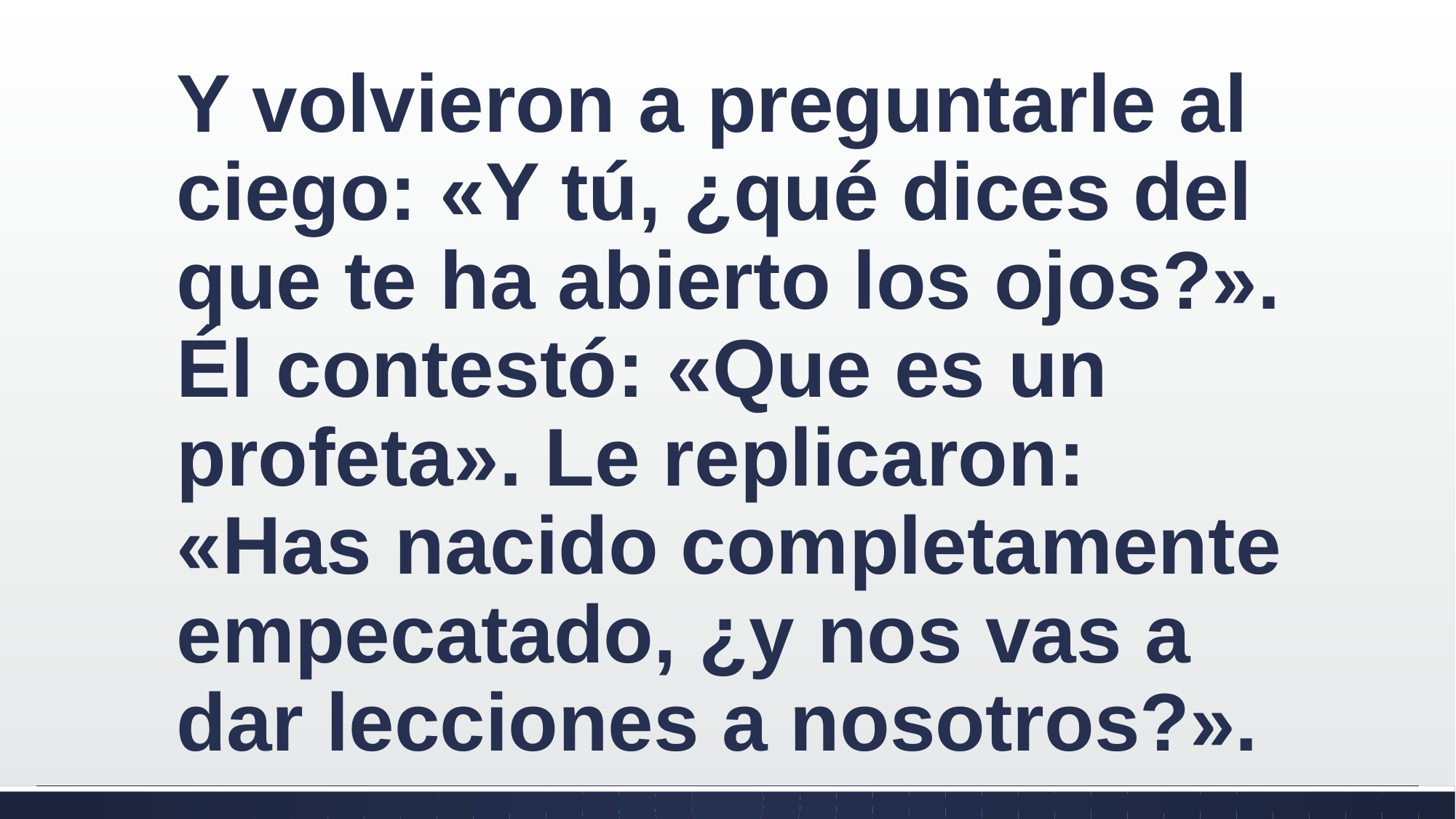

#
Y volvieron a preguntarle al ciego: «Y tú, ¿qué dices del que te ha abierto los ojos?». Él contestó: «Que es un profeta». Le replicaron: «Has nacido completamente empecatado, ¿y nos vas a dar lecciones a nosotros?».